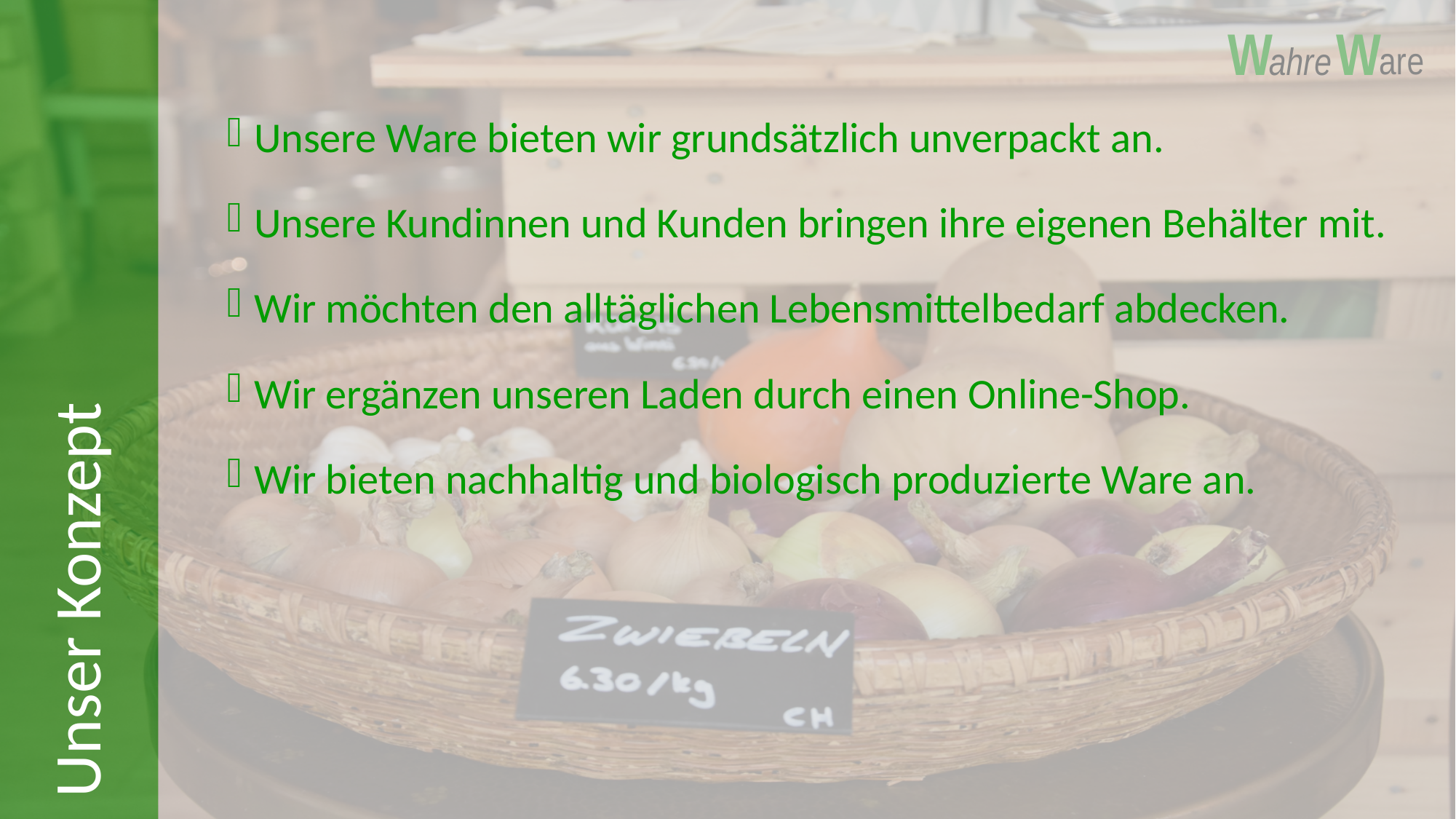

Unsere Ware bieten wir grundsätzlich unverpackt an.
Unsere Kundinnen und Kunden bringen ihre eigenen Behälter mit.
Wir möchten den alltäglichen Lebensmittelbedarf abdecken.
Wir ergänzen unseren Laden durch einen Online-Shop.
Wir bieten nachhaltig und biologisch produzierte Ware an.
# Unser Konzept